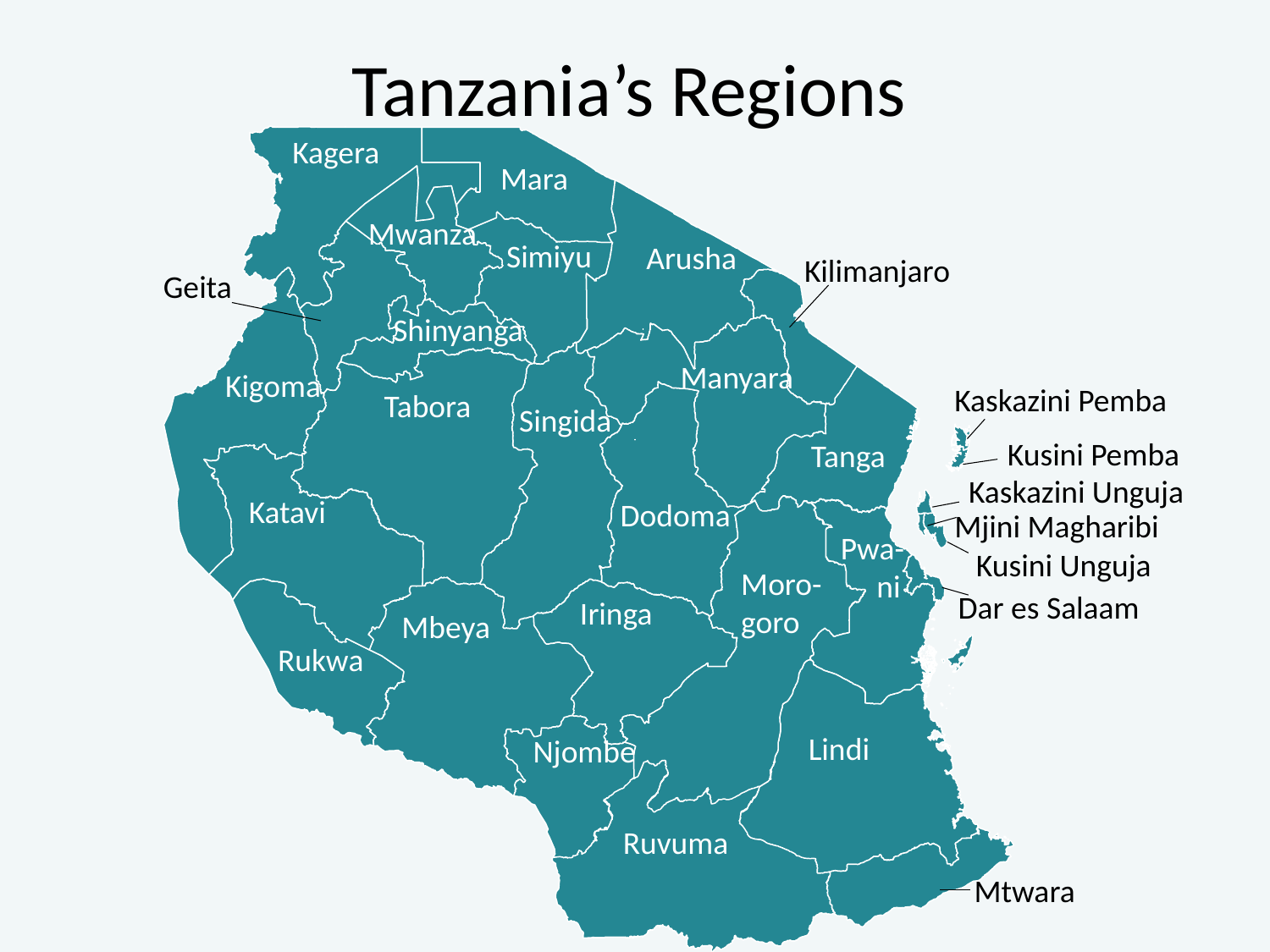

# Tanzania’s Regions

Kagera
Mara
Mwanza
Simiyu
Arusha
Kilimanjaro
Geita
Shinyanga
Manyara
Kigoma
Kaskazini Pemba
Tabora
Singida
Kusini Pemba
Tanga
Kaskazini Unguja
Katavi
Dodoma
Mjini Magharibi
Pwa-
     ni
Kusini Unguja
Moro-
goro
Dar es Salaam
Iringa
Mbeya
Rukwa
Lindi
Njombe
Ruvuma
Mtwara